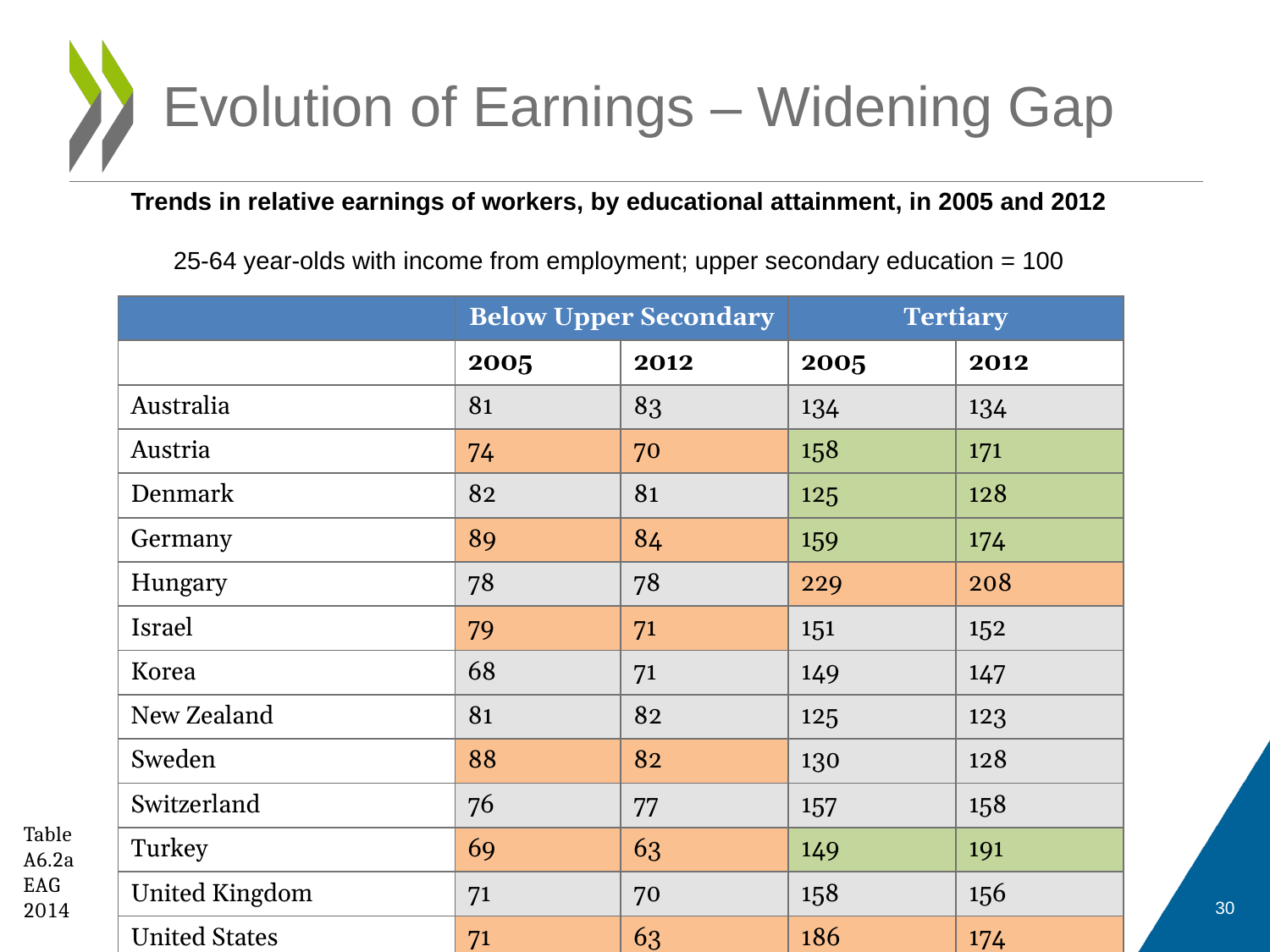

# Evolution of Earnings – Widening Gap
Trends in relative earnings of workers, by educational attainment, in 2005 and 2012

25-64 year-olds with income from employment; upper secondary education = 100
|  | Below Upper Secondary |  | Tertiary |  |
| --- | --- | --- | --- | --- |
|  | 2005 | 2012 | 2005 | 2012 |
| Australia | 81 | 83 | 134 | 134 |
| Austria | 74 | 70 | 158 | 171 |
| Denmark | 82 | 81 | 125 | 128 |
| Germany | 89 | 84 | 159 | 174 |
| Hungary | 78 | 78 | 229 | 208 |
| Israel | 79 | 71 | 151 | 152 |
| Korea | 68 | 71 | 149 | 147 |
| New Zealand | 81 | 82 | 125 | 123 |
| Sweden | 88 | 82 | 130 | 128 |
| Switzerland | 76 | 77 | 157 | 158 |
| Turkey | 69 | 63 | 149 | 191 |
| United Kingdom | 71 | 70 | 158 | 156 |
| United States | 71 | 63 | 186 | 174 |
Table A6.2a
EAG 2014
30